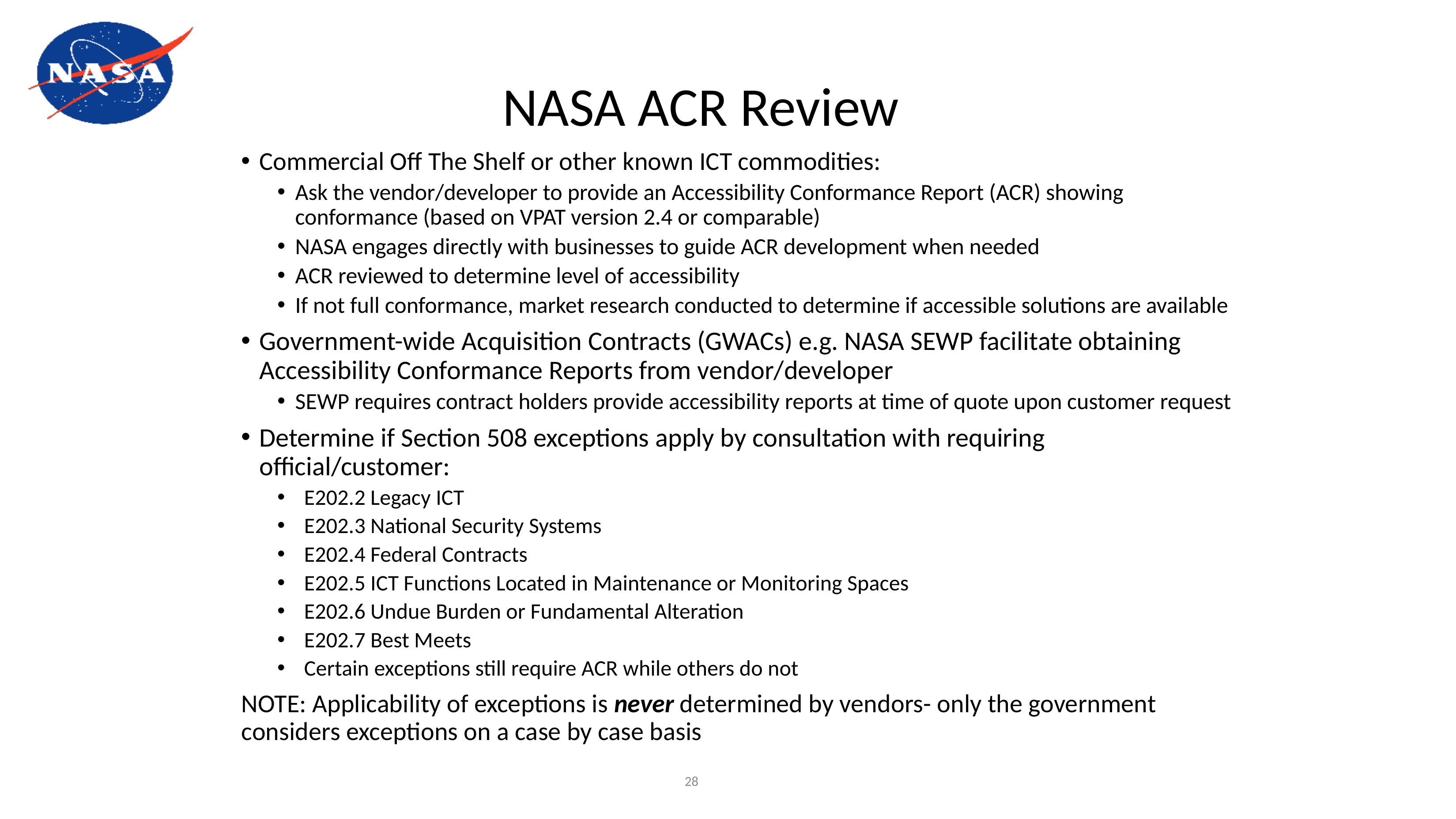

# NASA ACR Review
Commercial Off The Shelf or other known ICT commodities:
Ask the vendor/developer to provide an Accessibility Conformance Report (ACR) showing conformance (based on VPAT version 2.4 or comparable)
NASA engages directly with businesses to guide ACR development when needed
ACR reviewed to determine level of accessibility
If not full conformance, market research conducted to determine if accessible solutions are available
Government-wide Acquisition Contracts (GWACs) e.g. NASA SEWP facilitate obtaining Accessibility Conformance Reports from vendor/developer
SEWP requires contract holders provide accessibility reports at time of quote upon customer request
Determine if Section 508 exceptions apply by consultation with requiring official/customer:
E202.2 Legacy ICT
E202.3 National Security Systems
E202.4 Federal Contracts
E202.5 ICT Functions Located in Maintenance or Monitoring Spaces
E202.6 Undue Burden or Fundamental Alteration
E202.7 Best Meets
Certain exceptions still require ACR while others do not
NOTE: Applicability of exceptions is never determined by vendors- only the government considers exceptions on a case by case basis

28